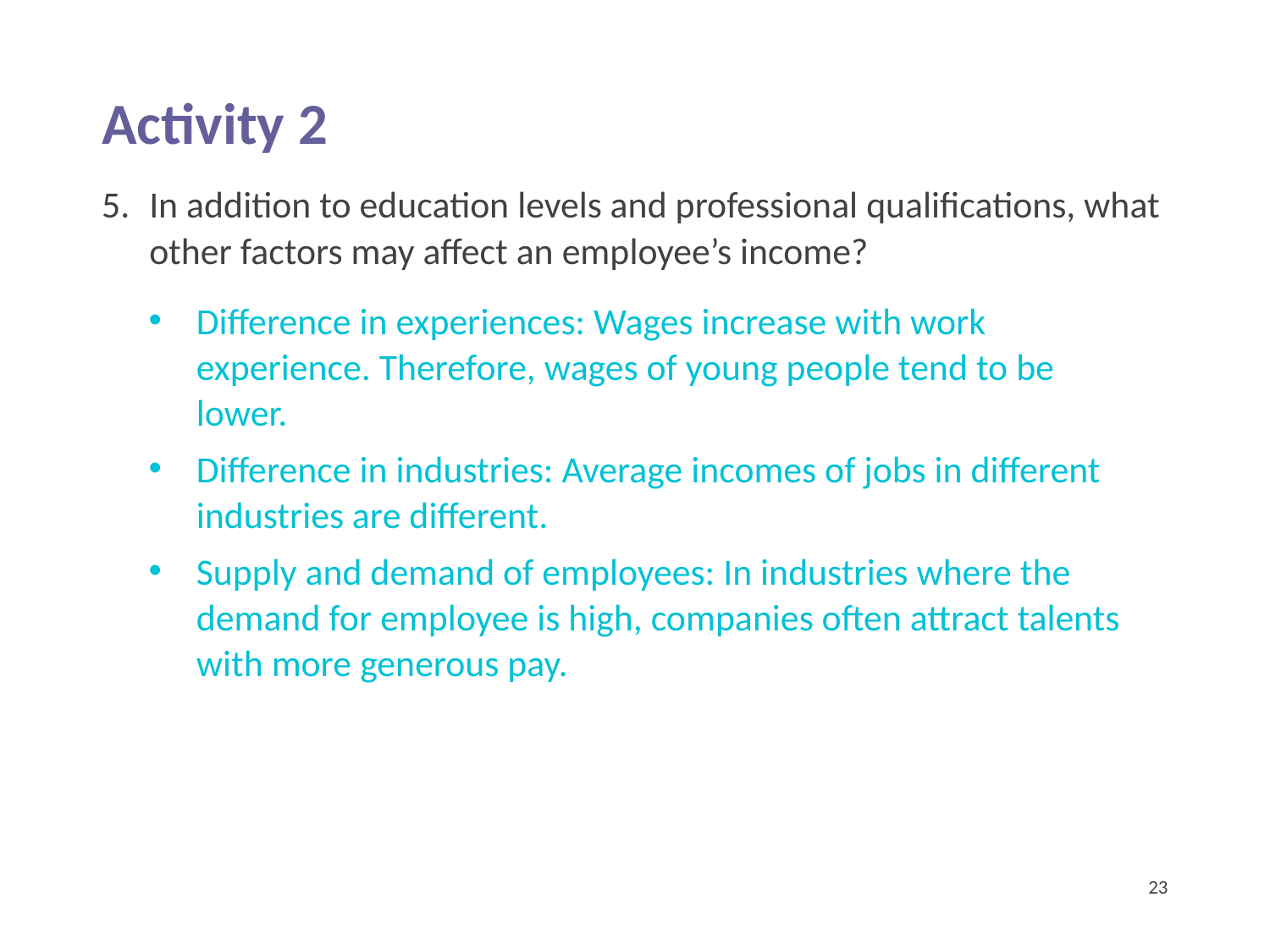

Activity 2
In addition to education levels and professional qualifications, what other factors may affect an employee’s income?
Difference in experiences: Wages increase with work experience. Therefore, wages of young people tend to be lower.
Difference in industries: Average incomes of jobs in different industries are different.
Supply and demand of employees: In industries where the demand for employee is high, companies often attract talents with more generous pay.

23